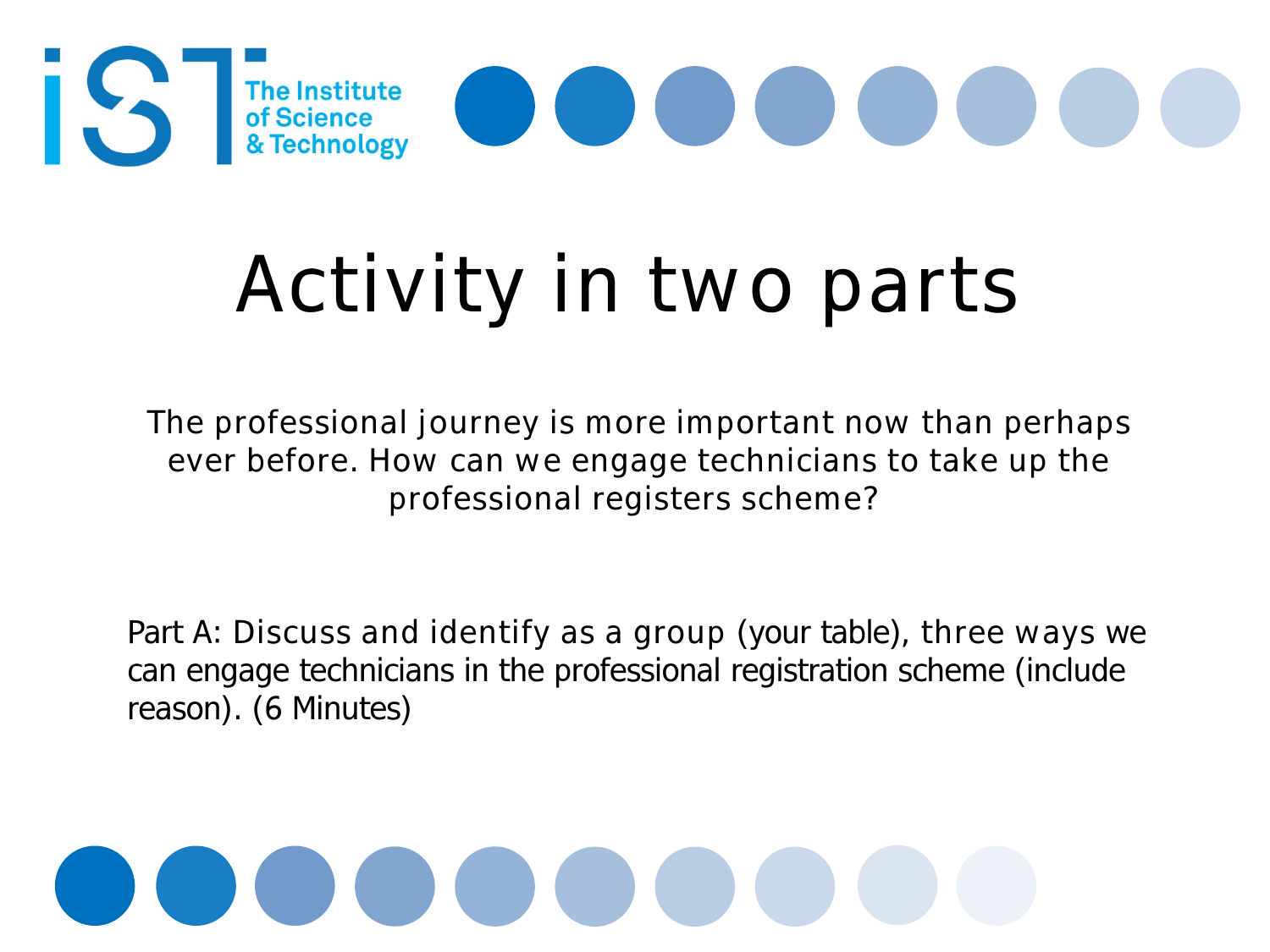

# Activity in two parts
The professional journey is more important now than perhaps ever before. How can we engage technicians to take up the professional registers scheme?

Part A: Discuss and identify as a group (your table), three ways we can engage technicians in the professional registration scheme (include reason). (6 Minutes)